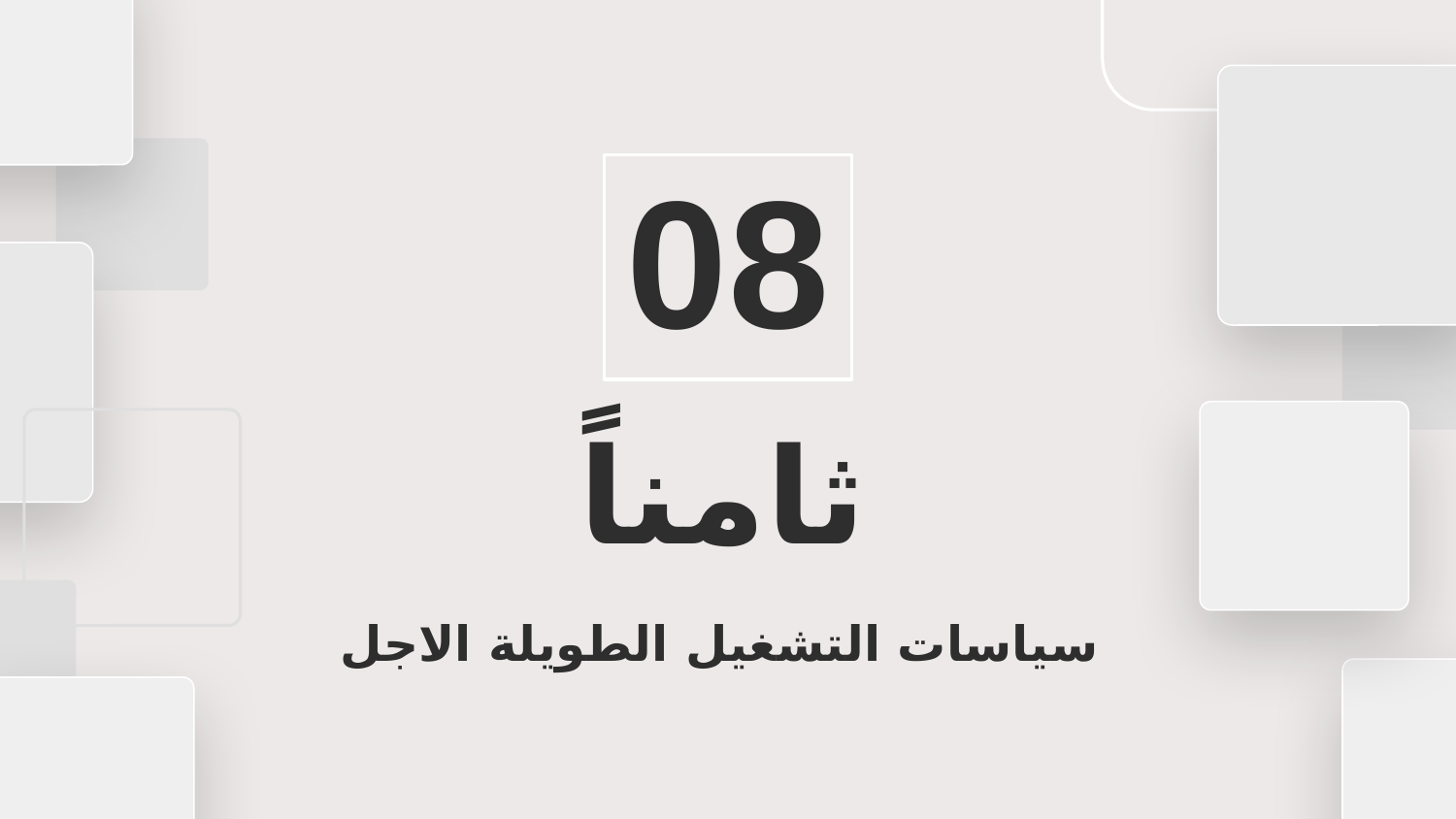

# 08

ثامناً
سياسات التشغيل الطويلة الاجل